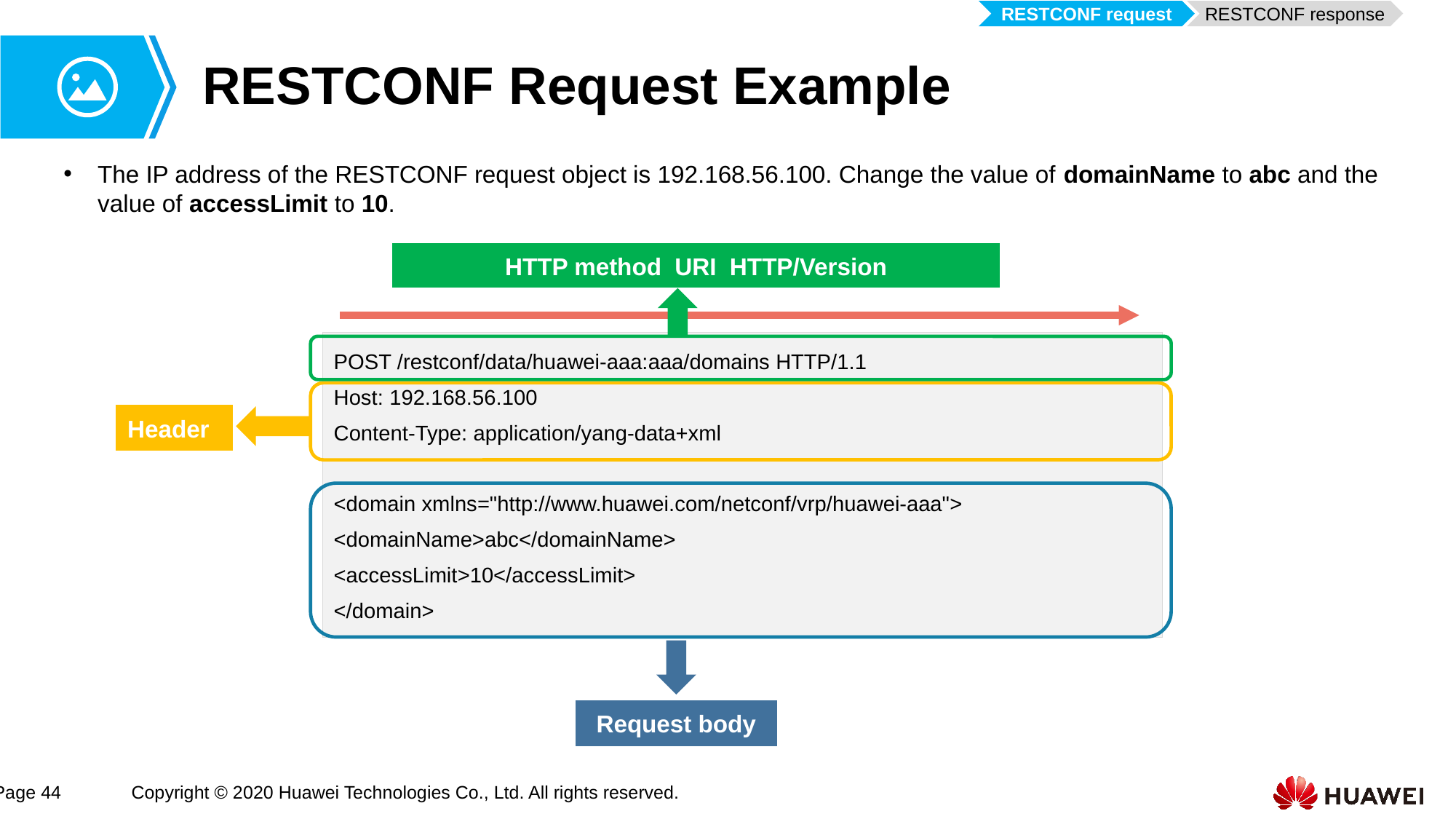

RESTCONF request
RESTCONF response
# RESTCONF Request Example
The IP address of the RESTCONF request object is 192.168.56.100. Change the value of domainName to abc and the value of accessLimit to 10.
HTTP method  URI  HTTP/Version

POST /restconf/data/huawei-aaa:aaa/domains HTTP/1.1
Host: 192.168.56.100
Content-Type: application/yang-data+xml

<domain xmlns="http://www.huawei.com/netconf/vrp/huawei-aaa">
<domainName>abc</domainName>
<accessLimit>10</accessLimit>
</domain>

Header

Request body